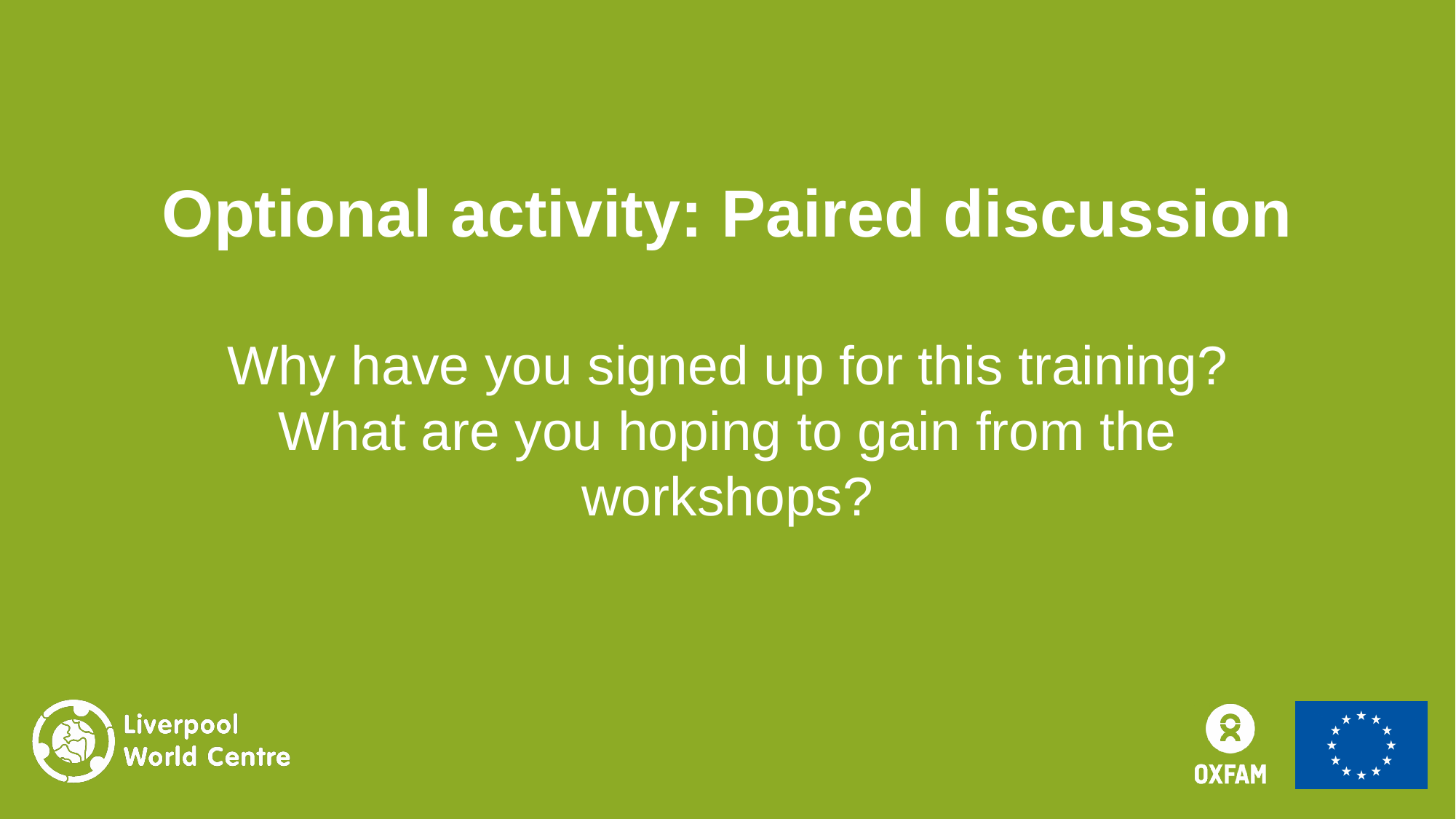

Optional activity: Paired discussion

Why have you signed up for this training?
What are you hoping to gain from the workshops?